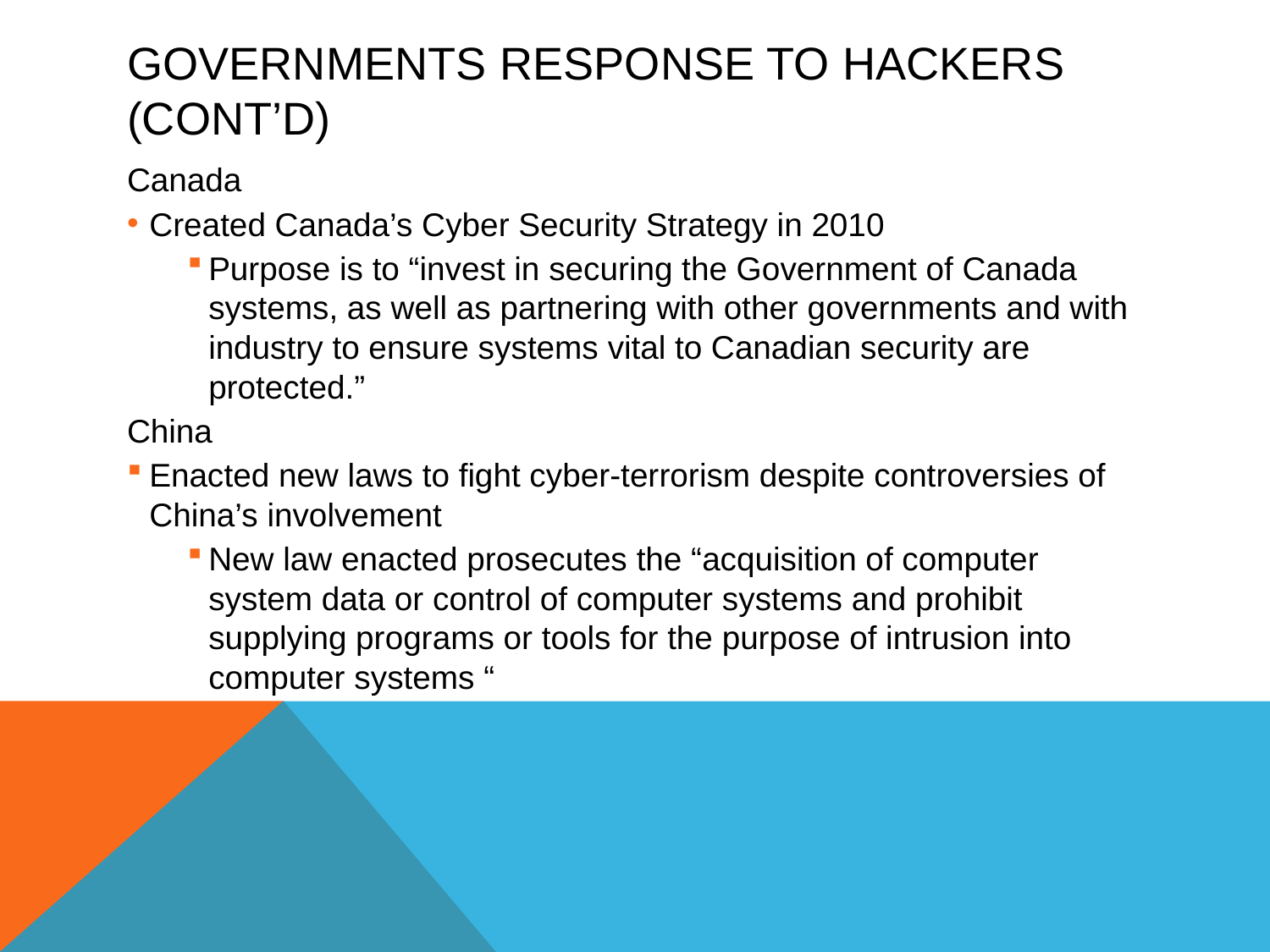

# Governments Response to hackers (cont’d)
Canada
Created Canada’s Cyber Security Strategy in 2010
Purpose is to “invest in securing the Government of Canada systems, as well as partnering with other governments and with industry to ensure systems vital to Canadian security are protected.”
China
Enacted new laws to fight cyber-terrorism despite controversies of China’s involvement
New law enacted prosecutes the “acquisition of computer system data or control of computer systems and prohibit supplying programs or tools for the purpose of intrusion into computer systems “